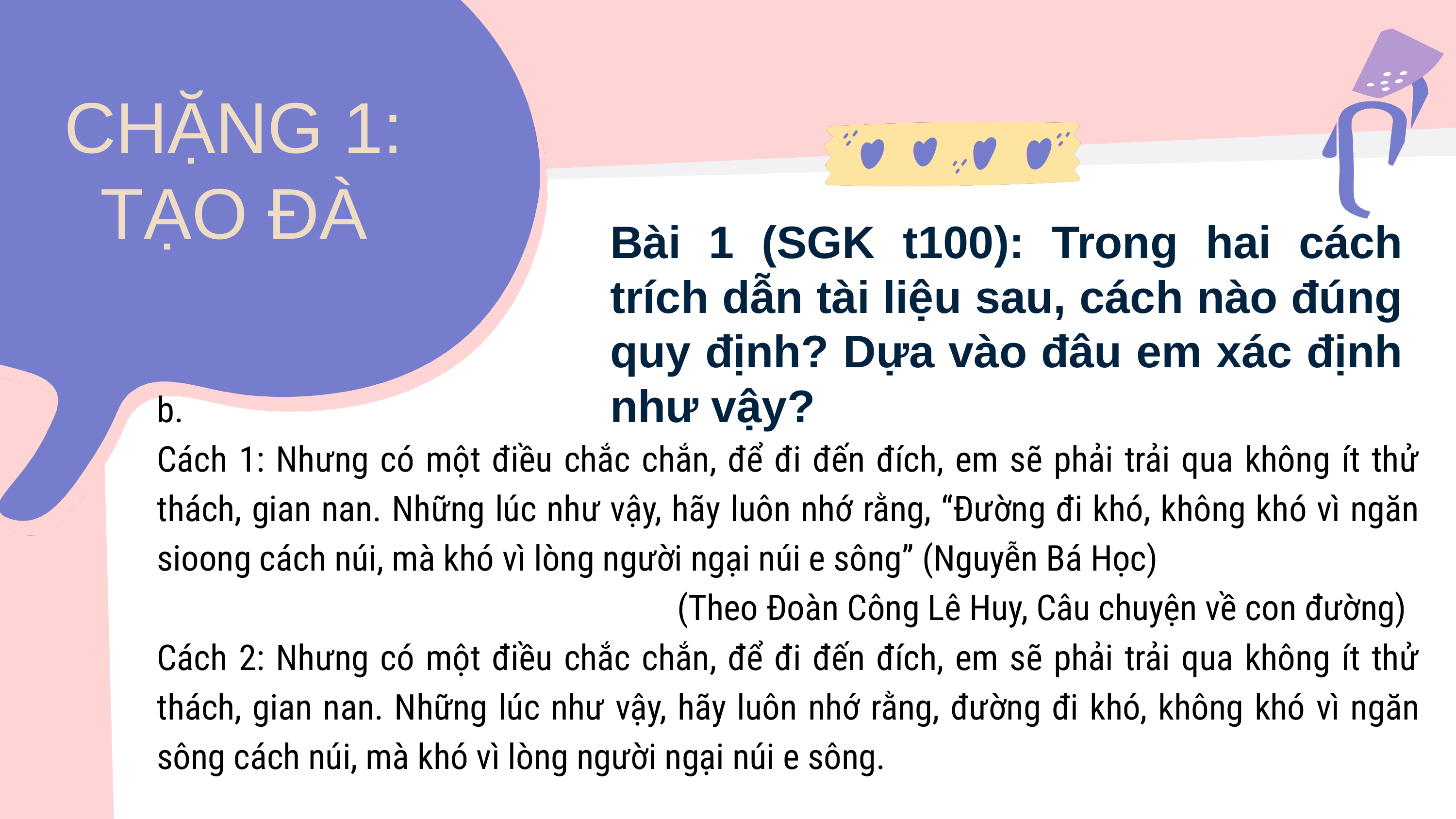

CHẶNG 1:
TẠO ĐÀ

Bài 1 (SGK t100): Trong hai cách trích dẫn tài liệu sau, cách nào đúng quy định? Dựa vào đâu em xác định như vậy?
b.
Cách 1: Nhưng có một điều chắc chắn, để đi đến đích, em sẽ phải trải qua không ít thử thách, gian nan. Những lúc như vậy, hãy luôn nhớ rằng, “Đường đi khó, không khó vì ngăn sioong cách núi, mà khó vì lòng người ngại núi e sông” (Nguyễn Bá Học)
                                                                (Theo Đoàn Công Lê Huy, Câu chuyện về con đường)
Cách 2: Nhưng có một điều chắc chắn, để đi đến đích, em sẽ phải trải qua không ít thử thách, gian nan. Những lúc như vậy, hãy luôn nhớ rằng, đường đi khó, không khó vì ngăn sông cách núi, mà khó vì lòng người ngại núi e sông.